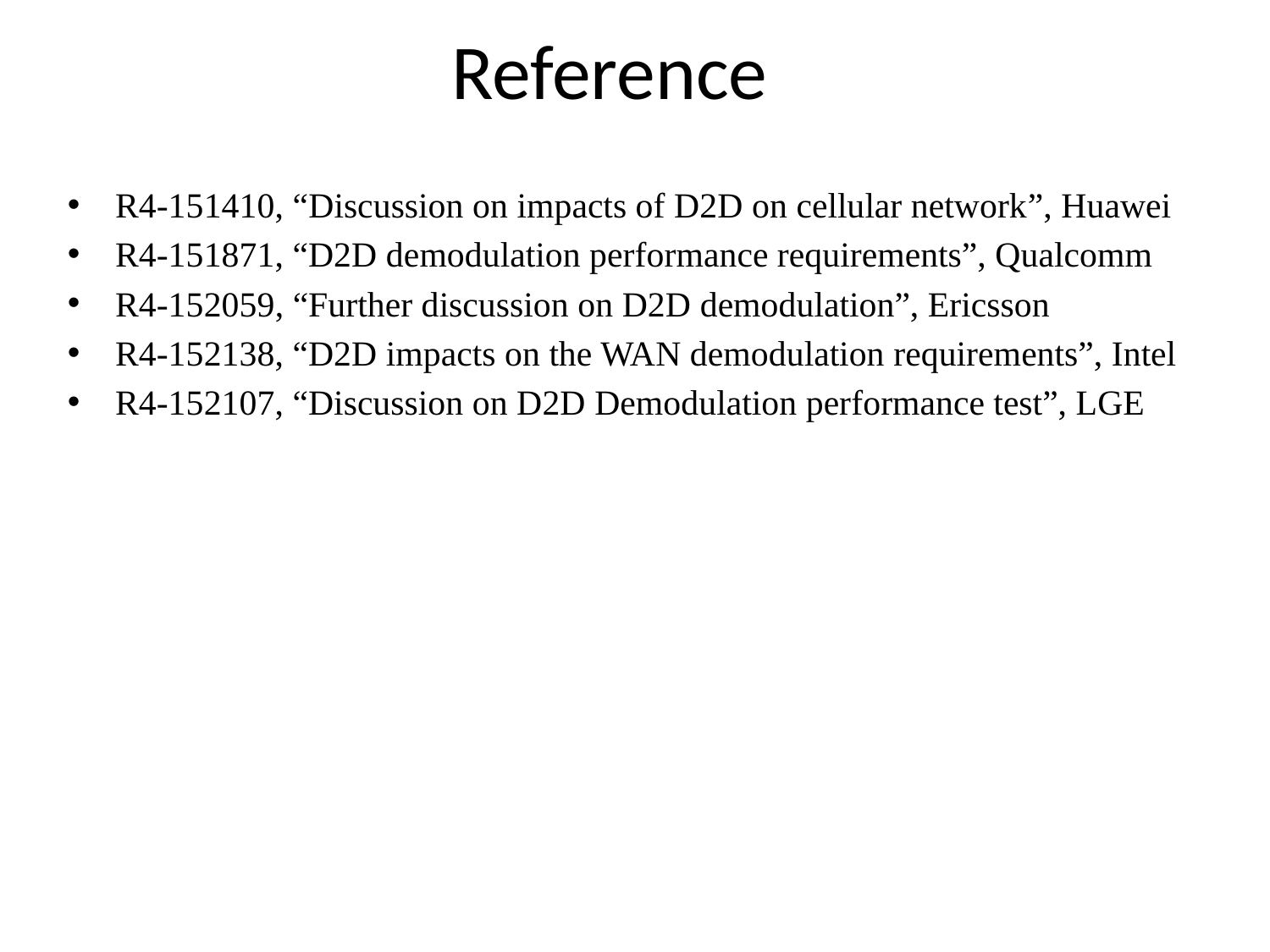

# Reference

R4-151410, “Discussion on impacts of D2D on cellular network”, Huawei
R4-151871, “D2D demodulation performance requirements”, Qualcomm
R4-152059, “Further discussion on D2D demodulation”, Ericsson
R4-152138, “D2D impacts on the WAN demodulation requirements”, Intel
R4-152107, “Discussion on D2D Demodulation performance test”, LGE